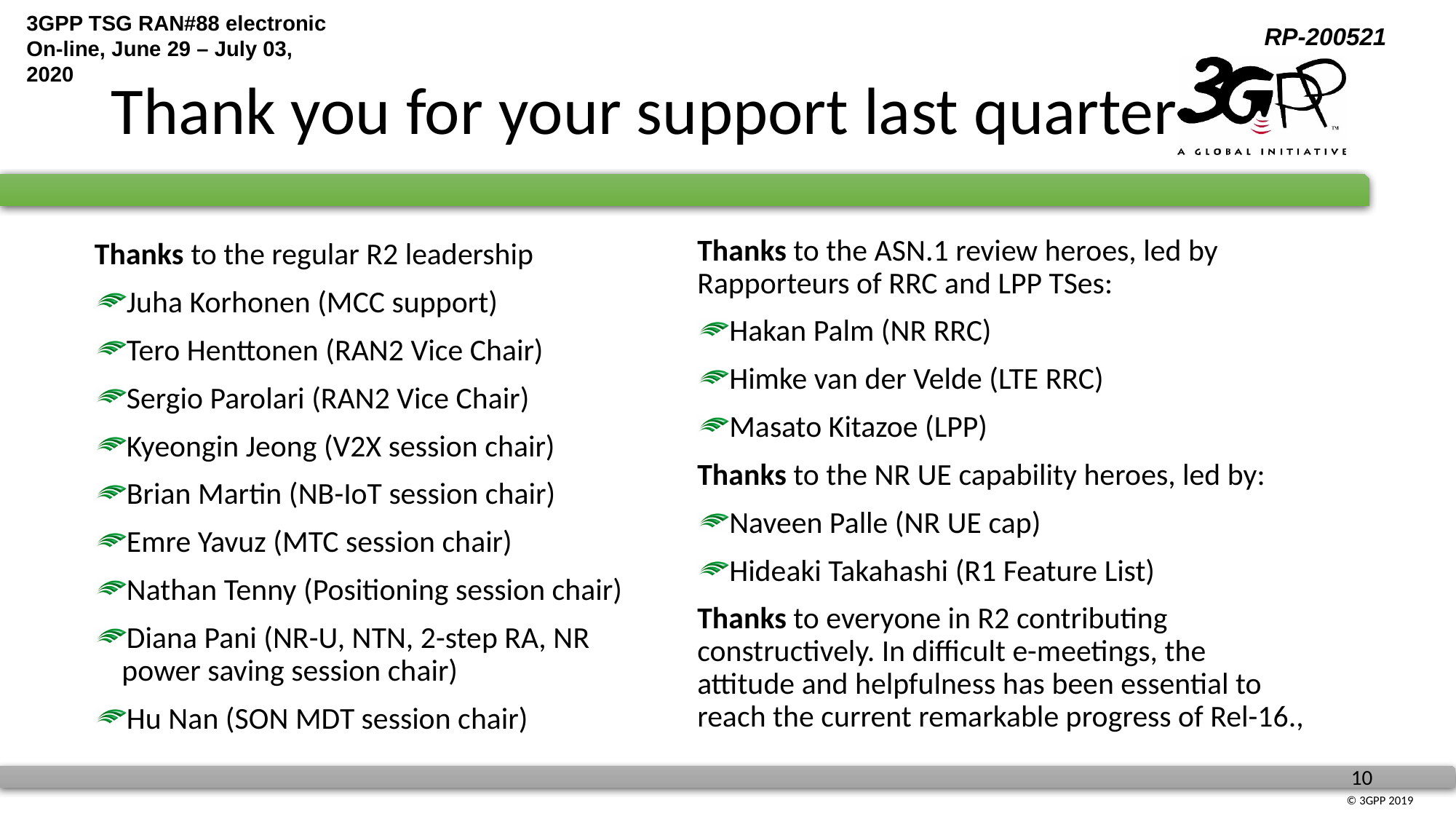

Thank you for your support last quarter
Thanks to the ASN.1 review heroes, led by Rapporteurs of RRC and LPP TSes:
Hakan Palm (NR RRC)
Himke van der Velde (LTE RRC)
Masato Kitazoe (LPP)
Thanks to the NR UE capability heroes, led by:
Naveen Palle (NR UE cap)
Hideaki Takahashi (R1 Feature List)
Thanks to everyone in R2 contributing constructively. In difficult e-meetings, the attitude and helpfulness has been essential to reach the current remarkable progress of Rel-16.,
Thanks to the regular R2 leadership
Juha Korhonen (MCC support)
Tero Henttonen (RAN2 Vice Chair)
Sergio Parolari (RAN2 Vice Chair)
Kyeongin Jeong (V2X session chair)
Brian Martin (NB-IoT session chair)
Emre Yavuz (MTC session chair)
Nathan Tenny (Positioning session chair)
Diana Pani (NR-U, NTN, 2-step RA, NR power saving session chair)
Hu Nan (SON MDT session chair)